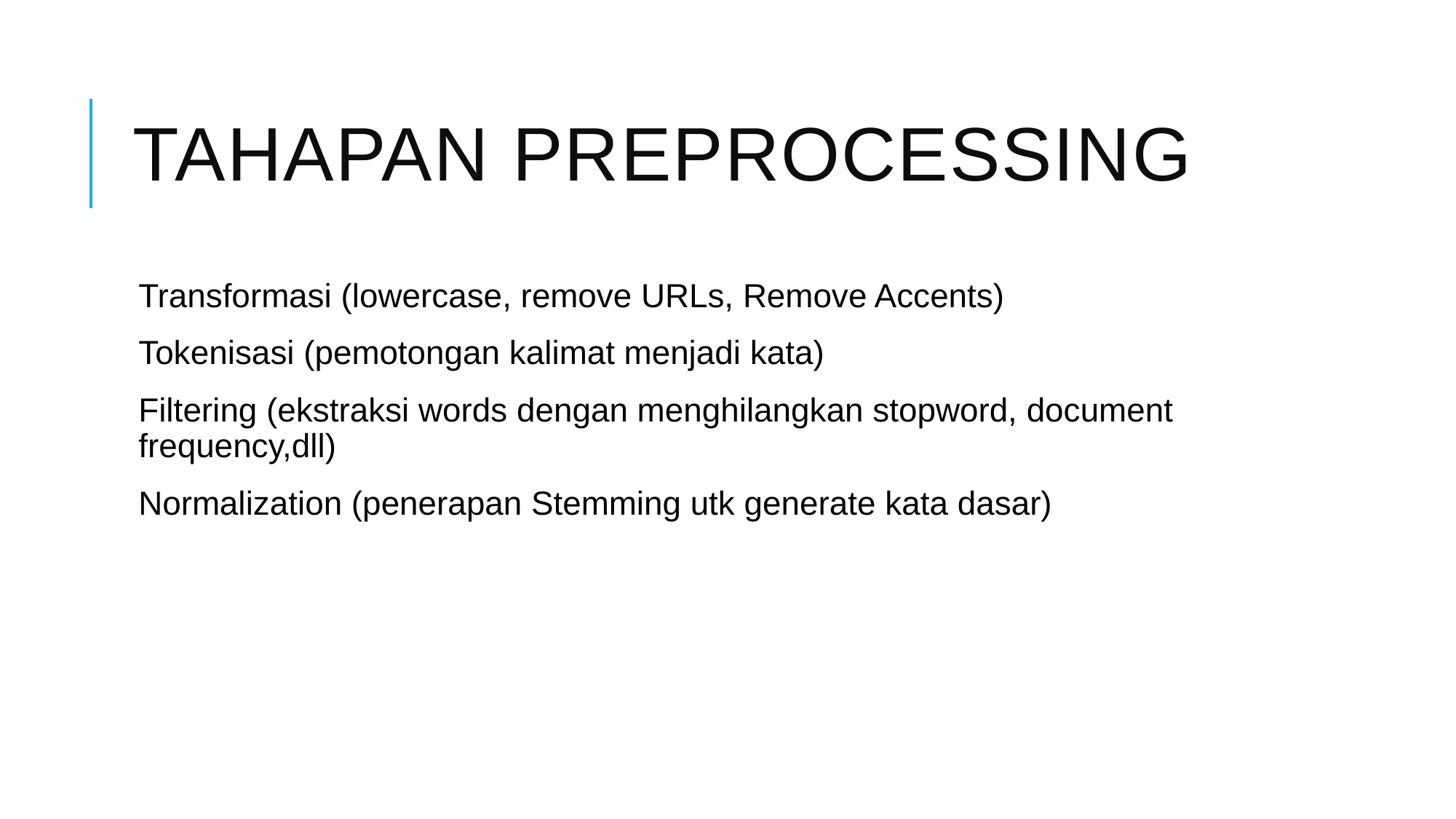

# Tahapan Preprocessing
Transformasi (lowercase, remove URLs, Remove Accents)
Tokenisasi (pemotongan kalimat menjadi kata)
Filtering (ekstraksi words dengan menghilangkan stopword, document frequency,dll)
Normalization (penerapan Stemming utk generate kata dasar)